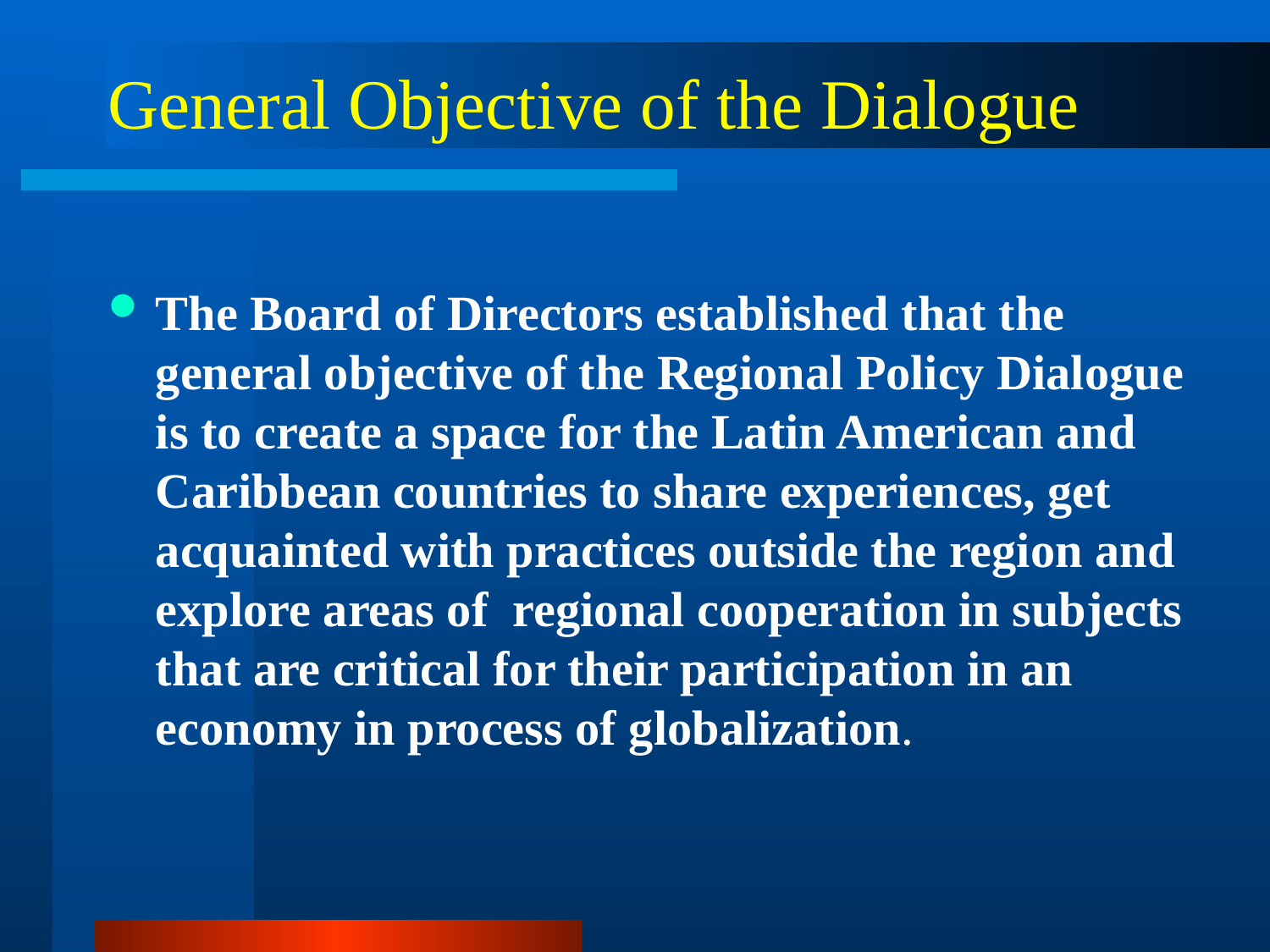

# General Objective of the Dialogue
The Board of Directors established that the general objective of the Regional Policy Dialogue is to create a space for the Latin American and Caribbean countries to share experiences, get acquainted with practices outside the region and explore areas of  regional cooperation in subjects that are critical for their participation in an economy in process of globalization.